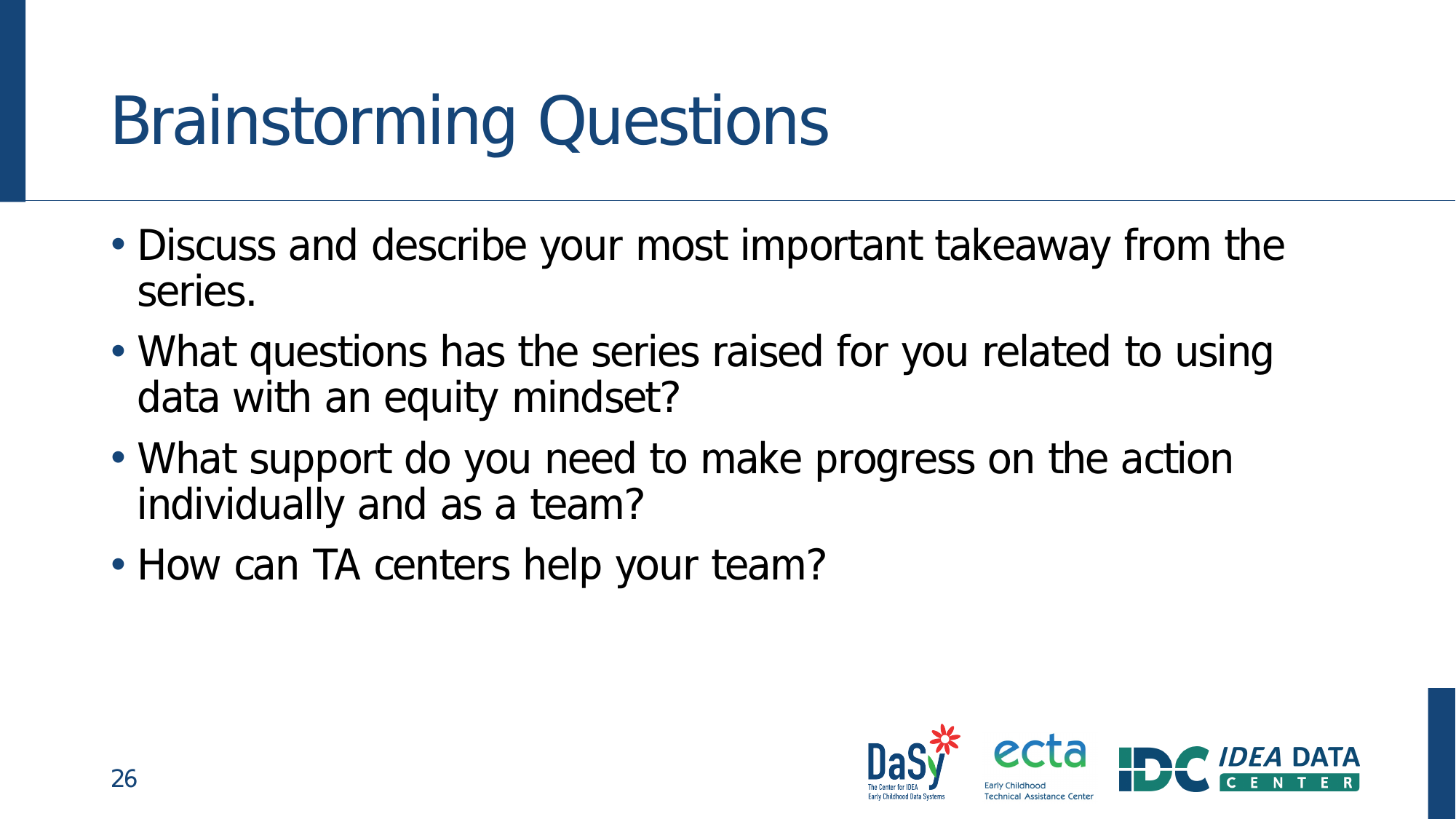

# Brainstorming Questions
Discuss and describe your most important takeaway from the series.
What questions has the series raised for you related to using data with an equity mindset?
What support do you need to make progress on the action individually and as a team?
How can TA centers help your team?